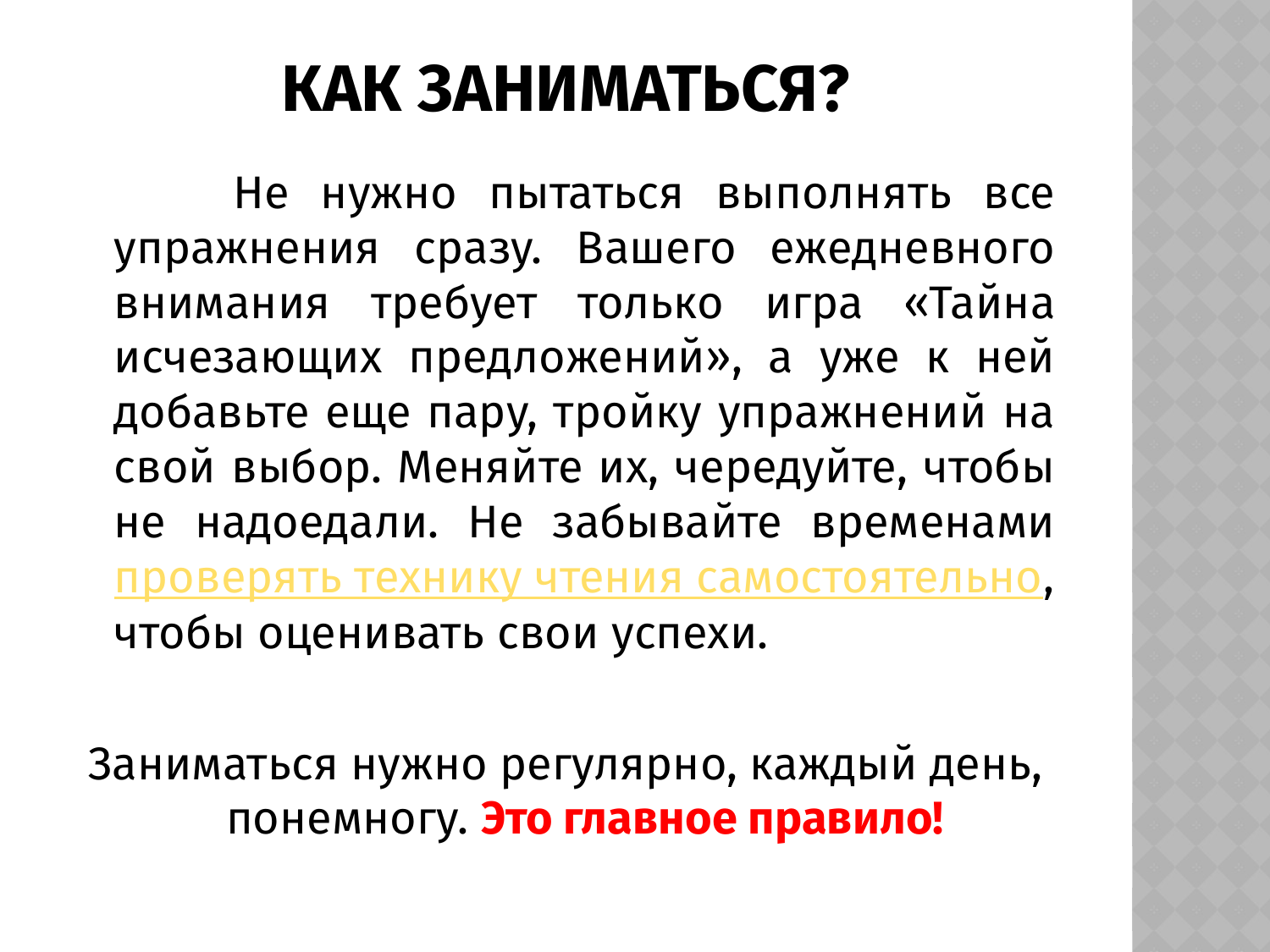

# Как заниматься?
     Не нужно пытаться выполнять все упражнения сразу. Вашего ежедневного внимания требует только игра «Тайна исчезающих предложений», а уже к ней добавьте еще пару, тройку упражнений на свой выбор. Меняйте их, чередуйте, чтобы не надоедали. Не забывайте временами проверять технику чтения самостоятельно, чтобы оценивать свои успехи.

Заниматься нужно регулярно, каждый день, понемногу. Это главное правило!